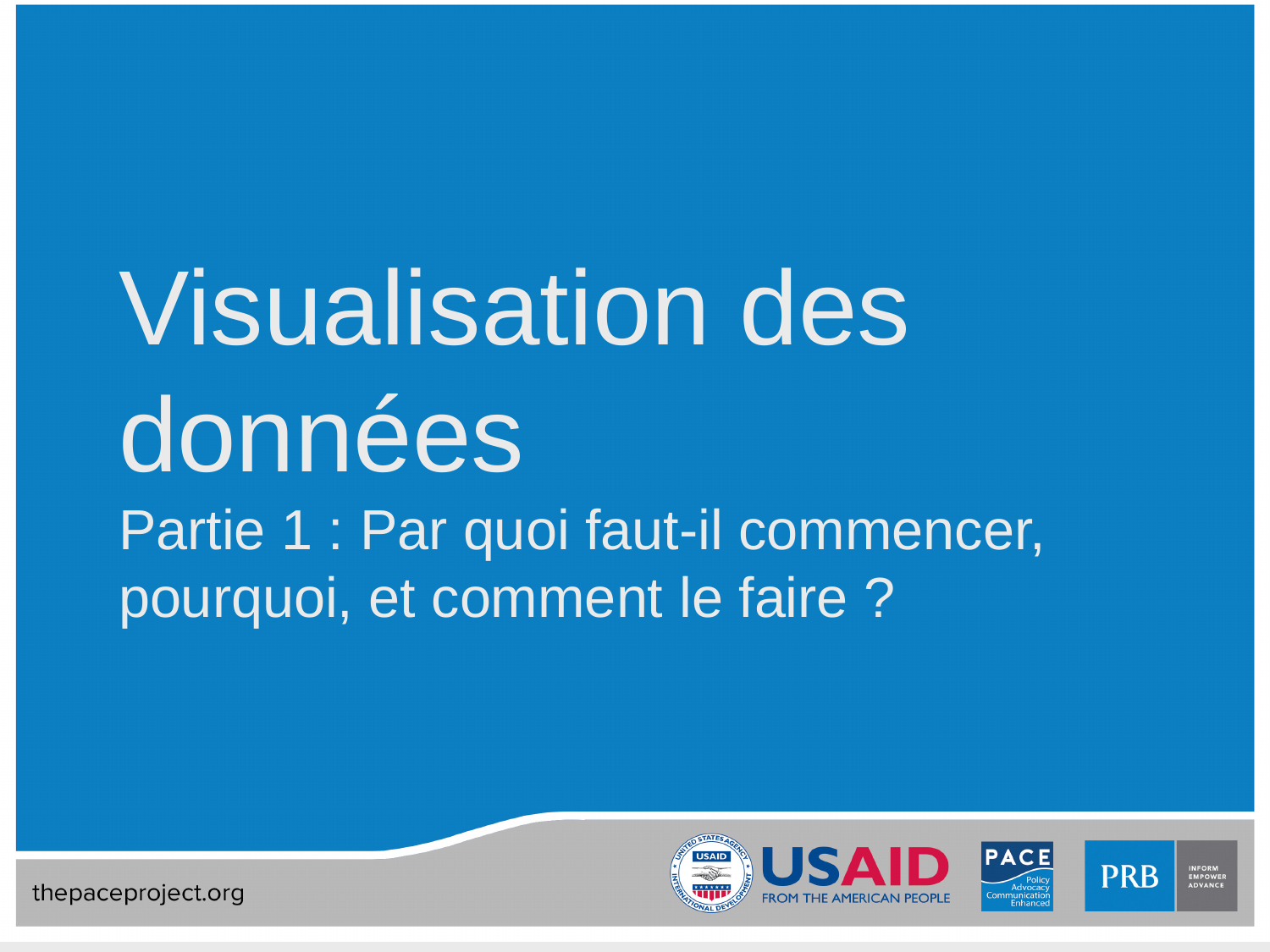

# Visualisation des données Partie 1 : Par quoi faut-il commencer, pourquoi, et comment le faire ?